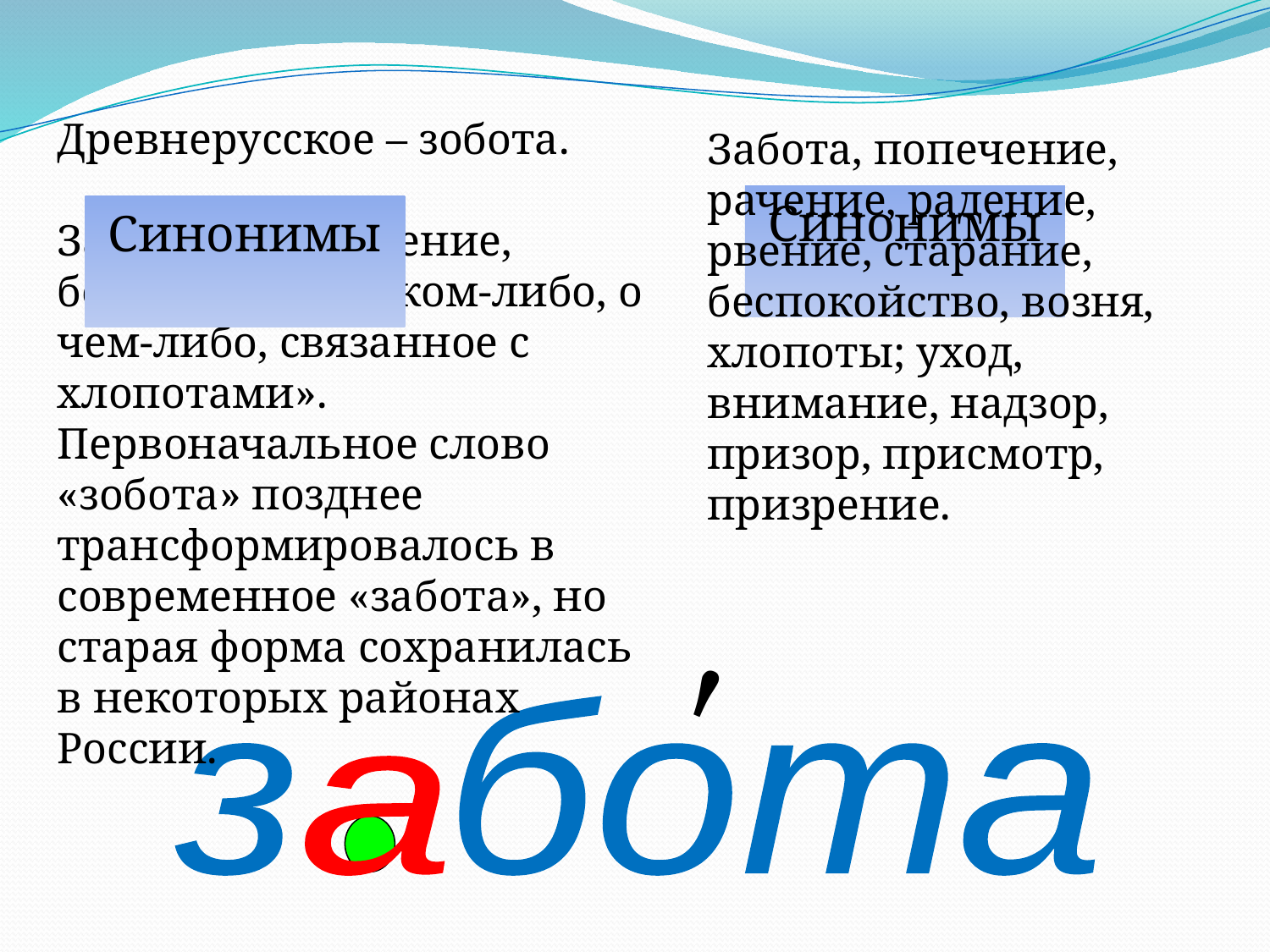

Древнерусское – зобота.

Забота – «попечение, беспокойство о ком-либо, о чем-либо, связанное с хлопотами». Первоначальное слово «зобота» позднее трансформировалось в современное «забота», но старая форма сохранилась в некоторых районах России.
Забота, попечение, рачение, радение, рвение, старание, беспокойство, возня, хлопоты; уход, внимание, надзор, призор, присмотр, призрение.
Синонимы

Синонимы

′
з  бота
а